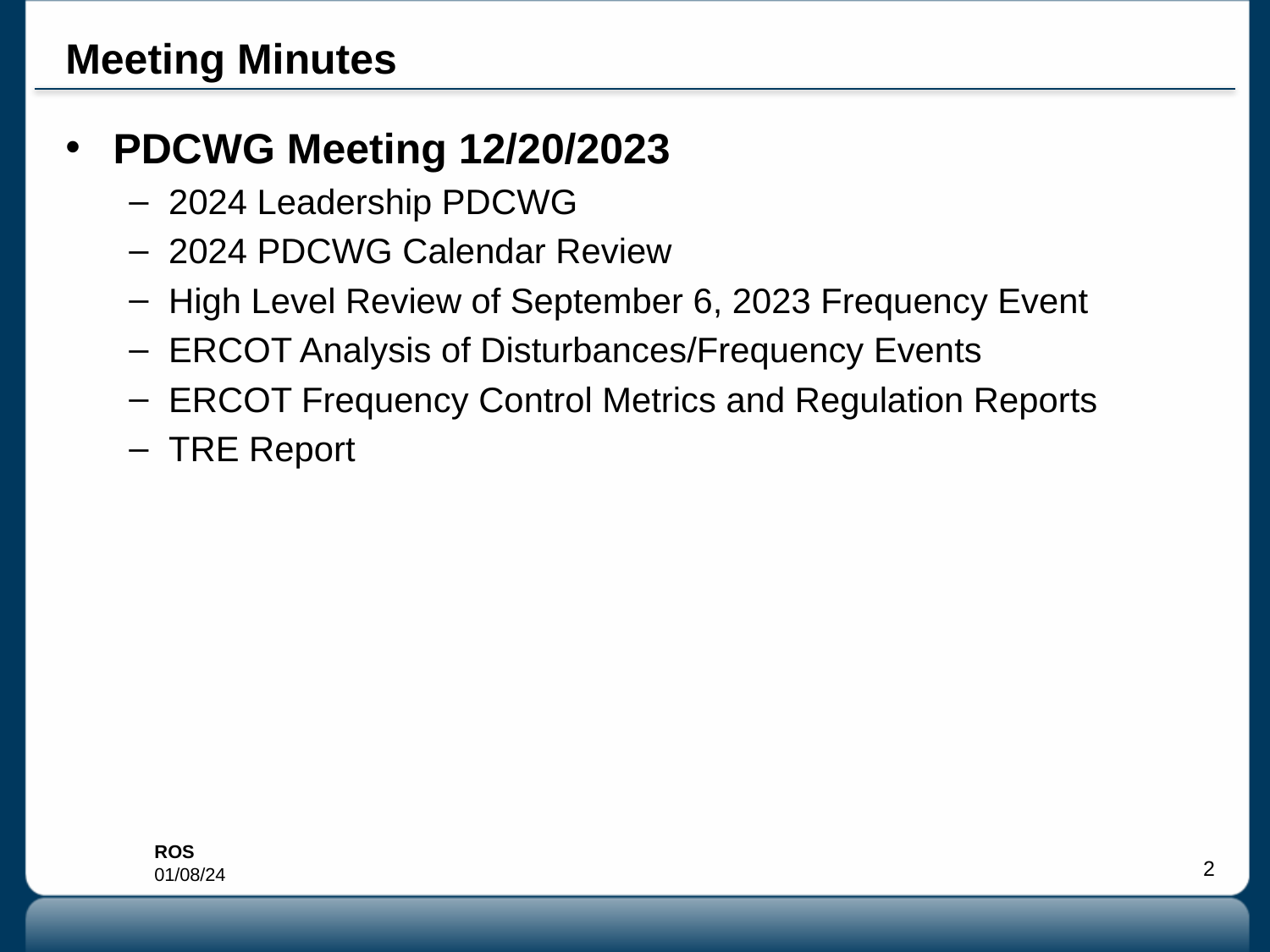

# Meeting Minutes
PDCWG Meeting 12/20/2023
2024 Leadership PDCWG
2024 PDCWG Calendar Review
High Level Review of September 6, 2023 Frequency Event
ERCOT Analysis of Disturbances/Frequency Events
ERCOT Frequency Control Metrics and Regulation Reports
TRE Report